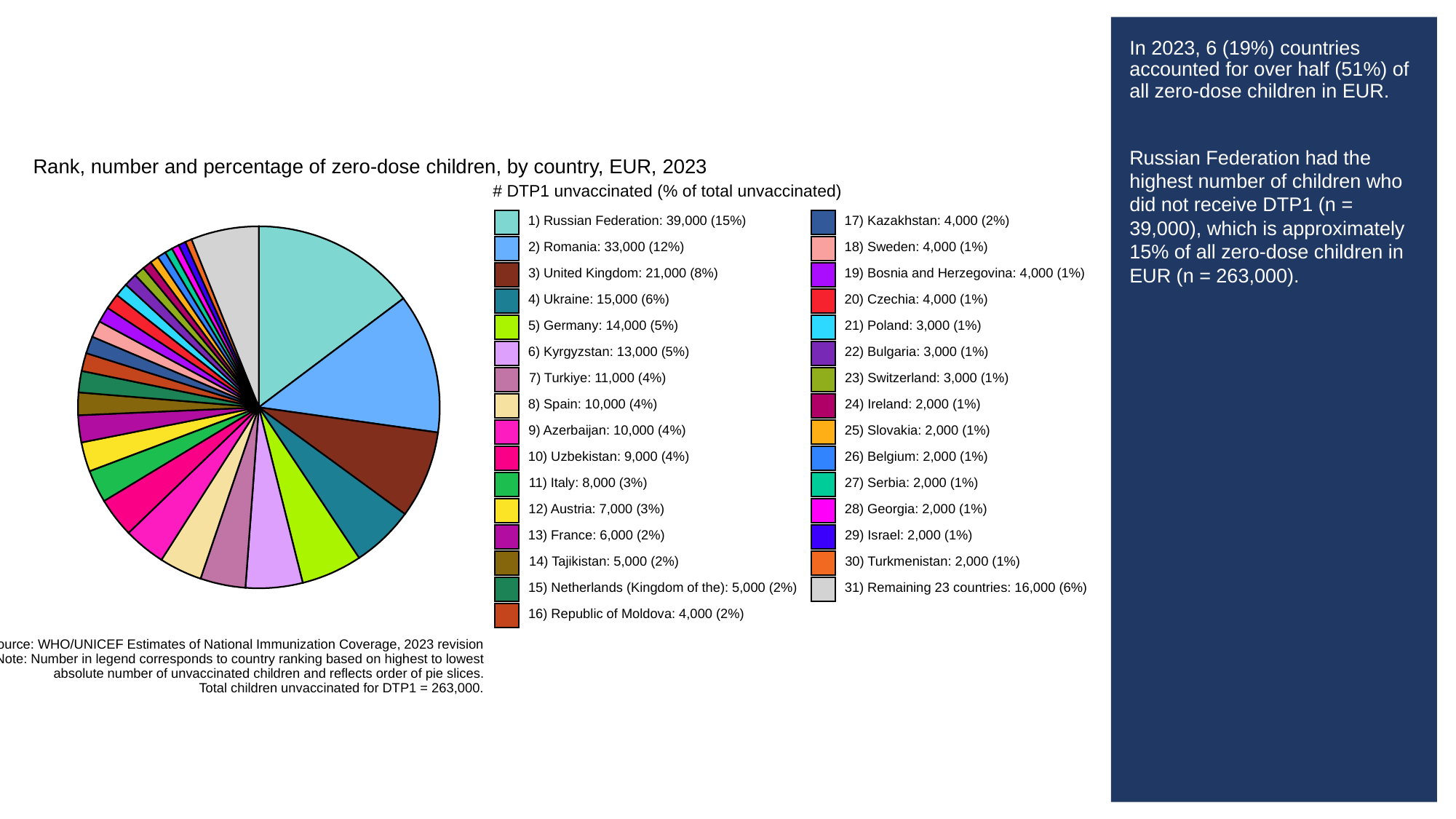

# In 2023, 6 (19%) countries accounted for over half (51%) of all zero-dose children in EUR.

Russian Federation had the highest number of children who did not receive DTP1 (n = 39,000), which is approximately 15% of all zero-dose children in EUR (n = 263,000).

Rank, number and percentage of zero-dose children, by country, EUR, 2023
# DTP1 unvaccinated (% of total unvaccinated)

1) Russian Federation: 39,000 (15%)
17) Kazakhstan: 4,000 (2%)

2) Romania: 33,000 (12%)
18) Sweden: 4,000 (1%)

3) United Kingdom: 21,000 (8%)
19) Bosnia and Herzegovina: 4,000 (1%)

4) Ukraine: 15,000 (6%)
20) Czechia: 4,000 (1%)

5) Germany: 14,000 (5%)
21) Poland: 3,000 (1%)

6) Kyrgyzstan: 13,000 (5%)
22) Bulgaria: 3,000 (1%)

7) Turkiye: 11,000 (4%)
23) Switzerland: 3,000 (1%)

8) Spain: 10,000 (4%)
24) Ireland: 2,000 (1%)

9) Azerbaijan: 10,000 (4%)
25) Slovakia: 2,000 (1%)

10) Uzbekistan: 9,000 (4%)
26) Belgium: 2,000 (1%)

11) Italy: 8,000 (3%)
27) Serbia: 2,000 (1%)

12) Austria: 7,000 (3%)
28) Georgia: 2,000 (1%)

13) France: 6,000 (2%)
29) Israel: 2,000 (1%)

14) Tajikistan: 5,000 (2%)
30) Turkmenistan: 2,000 (1%)

15) Netherlands (Kingdom of the): 5,000 (2%)
31) Remaining 23 countries: 16,000 (6%)

16) Republic of Moldova: 4,000 (2%)
Source: WHO/UNICEF Estimates of National Immunization Coverage, 2023 revision
Note: Number in legend corresponds to country ranking based on highest to lowest
absolute number of unvaccinated children and reflects order of pie slices.
Total children unvaccinated for DTP1 = 263,000.